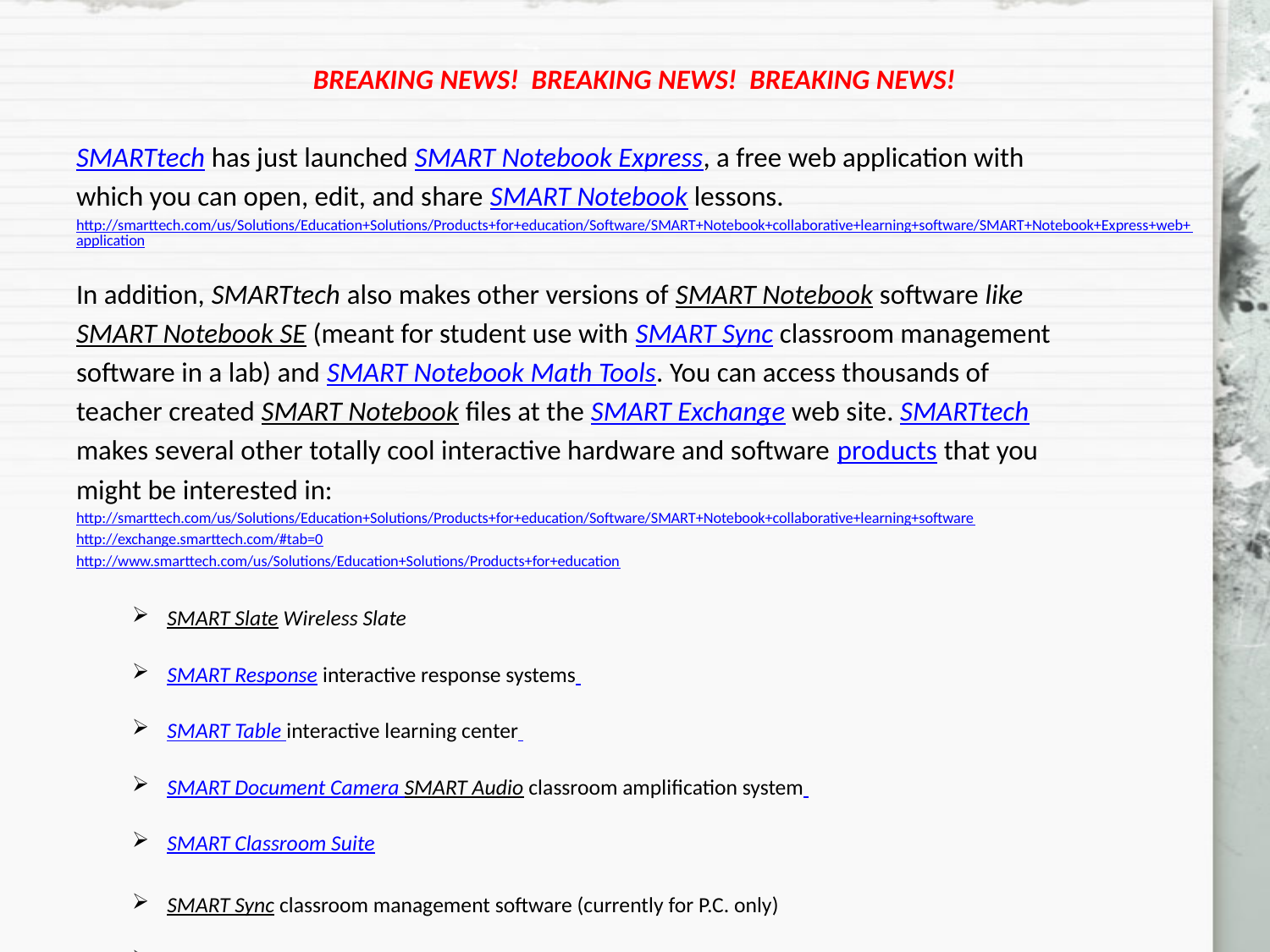

BREAKING NEWS!  BREAKING NEWS!  BREAKING NEWS!

SMARTtech has just launched SMART Notebook Express, a free web application with
which you can open, edit, and share SMART Notebook lessons.
http://smarttech.com/us/Solutions/Education+Solutions/Products+for+education/Software/SMART+Notebook+collaborative+learning+software/SMART+Notebook+Express+web+application

In addition, SMARTtech also makes other versions of SMART Notebook software like
SMART Notebook SE (meant for student use with SMART Sync classroom management
software in a lab) and SMART Notebook Math Tools. You can access thousands of
teacher created SMART Notebook files at the SMART Exchange web site. SMARTtech
makes several other totally cool interactive hardware and software products that you
might be interested in:
http://smarttech.com/us/Solutions/Education+Solutions/Products+for+education/Software/SMART+Notebook+collaborative+learning+software
http://exchange.smarttech.com/#tab=0
http://www.smarttech.com/us/Solutions/Education+Solutions/Products+for+education

SMART Slate Wireless Slate
SMART Response interactive response systems
SMART Table interactive learning center
SMART Document Camera SMART Audio classroom amplification system
SMART Classroom Suite

SMART Sync classroom management software (currently for P.C. only)
SMART Ideas concept mapping software interactive learning software